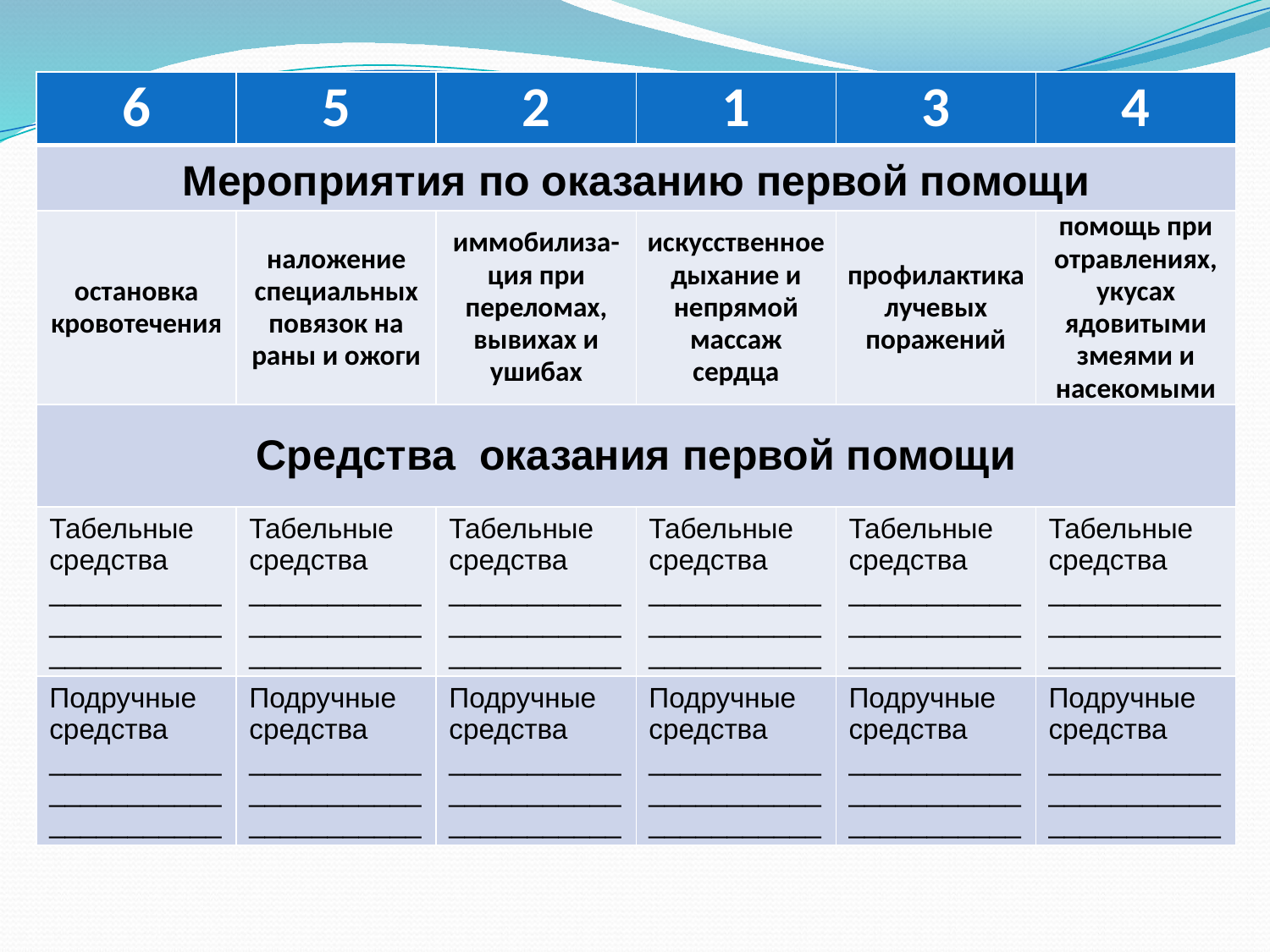

| 6 | 5 | 2 | 1 | 3 | 4 |
| --- | --- | --- | --- | --- | --- |
| Мероприятия по оказанию первой помощи |  |  |  |  |  |
| остановка кровотечения | наложение специальных повязок на раны и ожоги | иммобилиза-ция при переломах, вывихах и ушибах | искусственное дыхание и непрямой массаж сердца | профилактика лучевых поражений | помощь при отравлениях, укусах ядовитыми змеями и насекомыми |
| Средства оказания первой помощи |  |  |  |  |  |
| Табельные средства \_\_\_\_\_\_\_\_\_\_\_\_\_\_\_\_\_\_\_\_\_\_\_\_\_\_\_\_\_\_\_\_\_ | Табельные средства \_\_\_\_\_\_\_\_\_\_\_\_\_\_\_\_\_\_\_\_\_\_\_\_\_\_\_\_\_\_\_\_\_ | Табельные средства \_\_\_\_\_\_\_\_\_\_\_\_\_\_\_\_\_\_\_\_\_\_\_\_\_\_\_\_\_\_\_\_\_ | Табельные средства \_\_\_\_\_\_\_\_\_\_\_\_\_\_\_\_\_\_\_\_\_\_\_\_\_\_\_\_\_\_\_\_\_ | Табельные средства \_\_\_\_\_\_\_\_\_\_\_\_\_\_\_\_\_\_\_\_\_\_\_\_\_\_\_\_\_\_\_\_\_ | Табельные средства \_\_\_\_\_\_\_\_\_\_\_\_\_\_\_\_\_\_\_\_\_\_\_\_\_\_\_\_\_\_\_\_\_ |
| Подручные средства \_\_\_\_\_\_\_\_\_\_\_\_\_\_\_\_\_\_\_\_\_\_\_\_\_\_\_\_\_\_\_\_\_ | Подручные средства \_\_\_\_\_\_\_\_\_\_\_\_\_\_\_\_\_\_\_\_\_\_\_\_\_\_\_\_\_\_\_\_\_ | Подручные средства \_\_\_\_\_\_\_\_\_\_\_\_\_\_\_\_\_\_\_\_\_\_\_\_\_\_\_\_\_\_\_\_\_ | Подручные средства \_\_\_\_\_\_\_\_\_\_\_\_\_\_\_\_\_\_\_\_\_\_\_\_\_\_\_\_\_\_\_\_\_ | Подручные средства \_\_\_\_\_\_\_\_\_\_\_\_\_\_\_\_\_\_\_\_\_\_\_\_\_\_\_\_\_\_\_\_\_ | Подручные средства \_\_\_\_\_\_\_\_\_\_\_\_\_\_\_\_\_\_\_\_\_\_\_\_\_\_\_\_\_\_\_\_\_ |